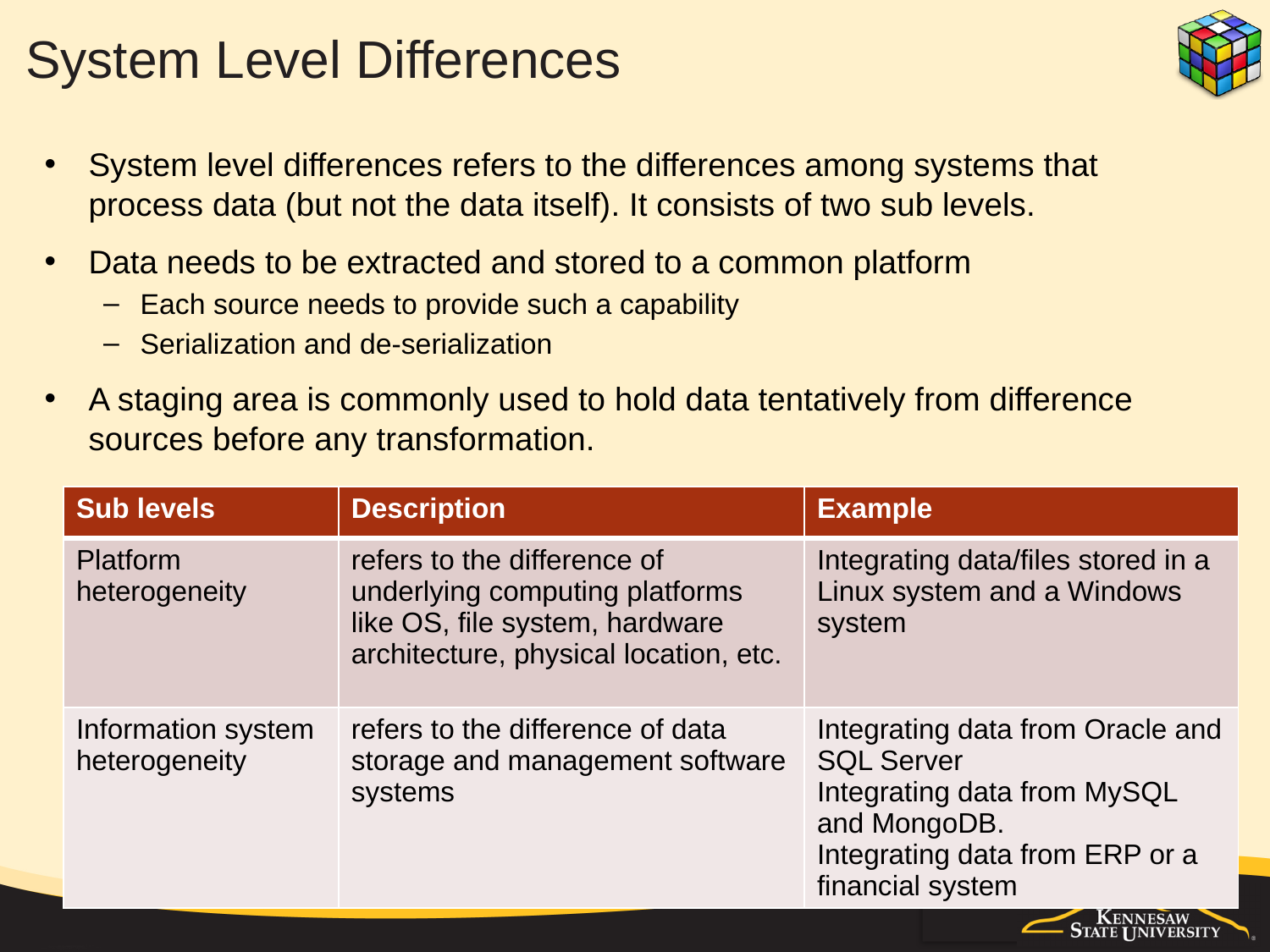

# System Level Differences
System level differences refers to the differences among systems that process data (but not the data itself). It consists of two sub levels.
Data needs to be extracted and stored to a common platform
Each source needs to provide such a capability
Serialization and de-serialization
A staging area is commonly used to hold data tentatively from difference sources before any transformation.

| Sub levels | Description | Example |
| --- | --- | --- |
| Platform heterogeneity | refers to the difference of underlying computing platforms like OS, file system, hardware architecture, physical location, etc. | Integrating data/files stored in a Linux system and a Windows system |
| Information system heterogeneity | refers to the difference of data storage and management software systems | Integrating data from Oracle and SQL Server Integrating data from MySQL and MongoDB. Integrating data from ERP or a financial system |